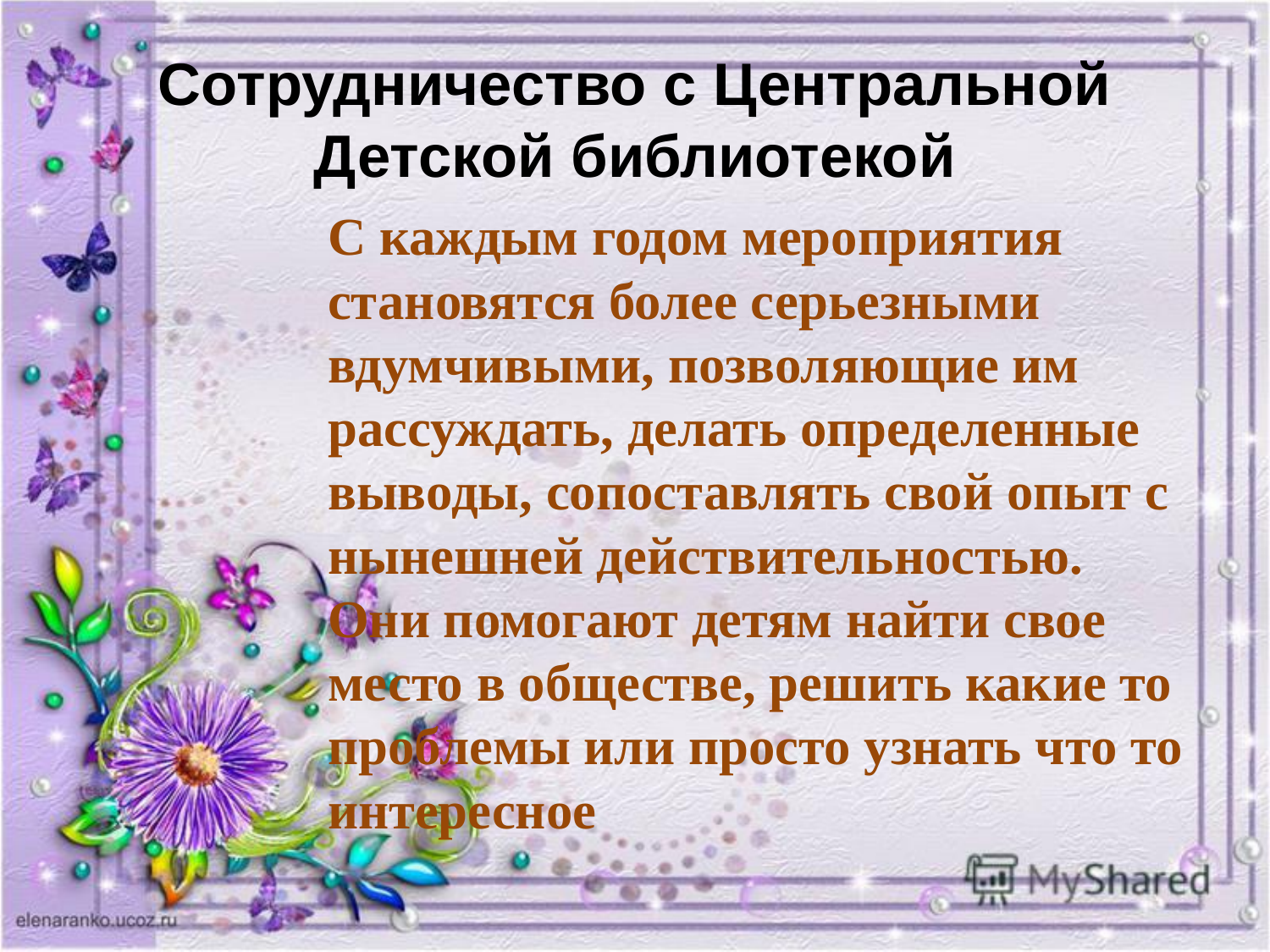

# Сотрудничество с Центральной Детской библиотекой
С каждым годом мероприятия становятся более серьезными вдумчивыми, позволяющие им рассуждать, делать определенные выводы, сопоставлять свой опыт с нынешней действительностью. Они помогают детям найти свое место в обществе, решить какие то проблемы или просто узнать что то интересное